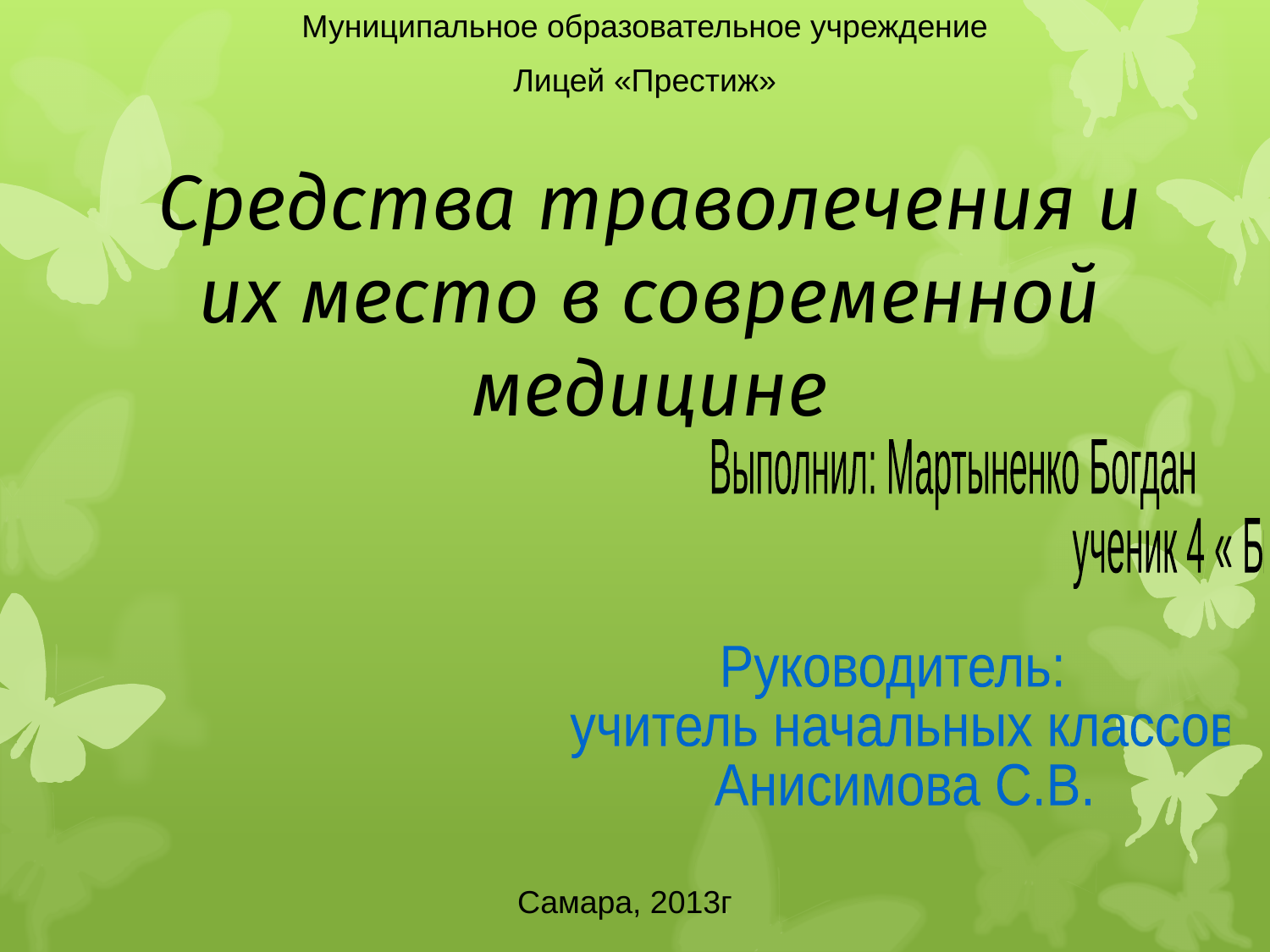

Муниципальное образовательное учреждение
Лицей «Престиж»
Средства траволечения и их место в современной медицине

Выполнил: Мартыненко Богдан
                               ученик 4 « Б « класса
Руководитель:
 учитель начальных классов
 Анисимова С.В.
Самара, 2013г